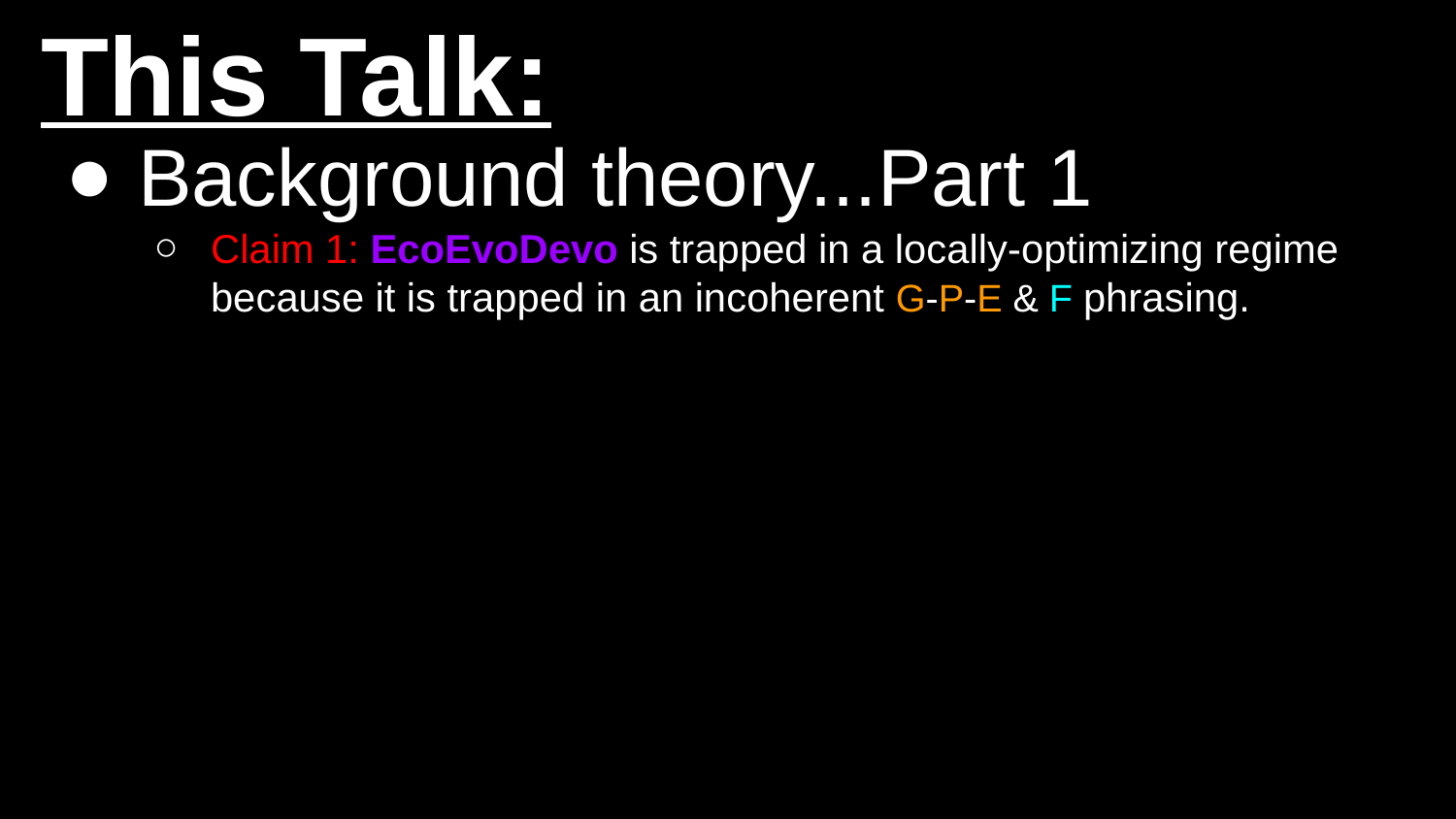

This Talk:
Background theory...Part 1
Claim 1: EcoEvoDevo is trapped in a locally-optimizing regime because it is trapped in an incoherent G-P-E & F phrasing.